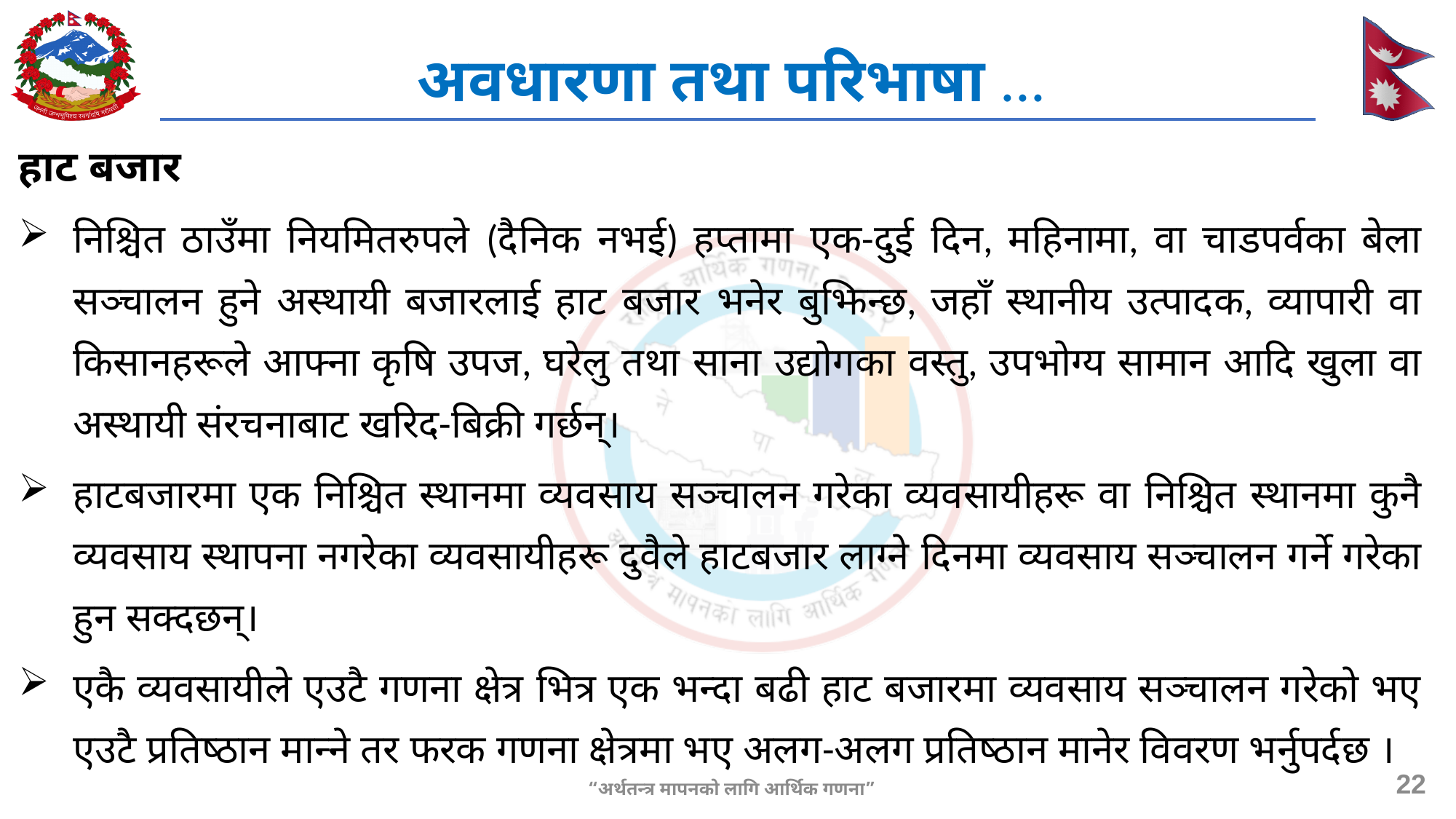

# अवधारणा तथा परिभाषा ...
हाट बजार
निश्चित ठाउँमा नियमितरुपले (दैनिक नभई) हप्तामा एक-दुई दिन, महिनामा, वा चाडपर्वका बेला सञ्चालन हुने अस्थायी बजारलाई हाट बजार भनेर बुझिन्छ, जहाँ स्थानीय उत्पादक, व्यापारी वा किसानहरूले आफ्ना कृषि उपज, घरेलु तथा साना उद्योगका वस्तु, उपभोग्य सामान आदि खुला वा अस्थायी संरचनाबाट खरिद-बिक्री गर्छन्।
हाटबजारमा एक निश्चित स्थानमा व्यवसाय सञ्चालन गरेका व्यवसायीहरू वा निश्चित स्थानमा कुनै व्यवसाय स्थापना नगरेका व्यवसायीहरू दुवैले हाटबजार लाग्ने दिनमा व्यवसाय सञ्चालन गर्ने गरेका हुन सक्दछन्।
एकै व्यवसायीले एउटै गणना क्षेत्र भित्र एक भन्दा बढी हाट बजारमा व्यवसाय सञ्चालन गरेको भए एउटै प्रतिष्ठान मान्ने तर फरक गणना क्षेत्रमा भए अलग-अलग प्रतिष्ठान मानेर विवरण भर्नुपर्दछ ।

22
“अर्थतन्त्र मापनको लागि आर्थिक गणना”